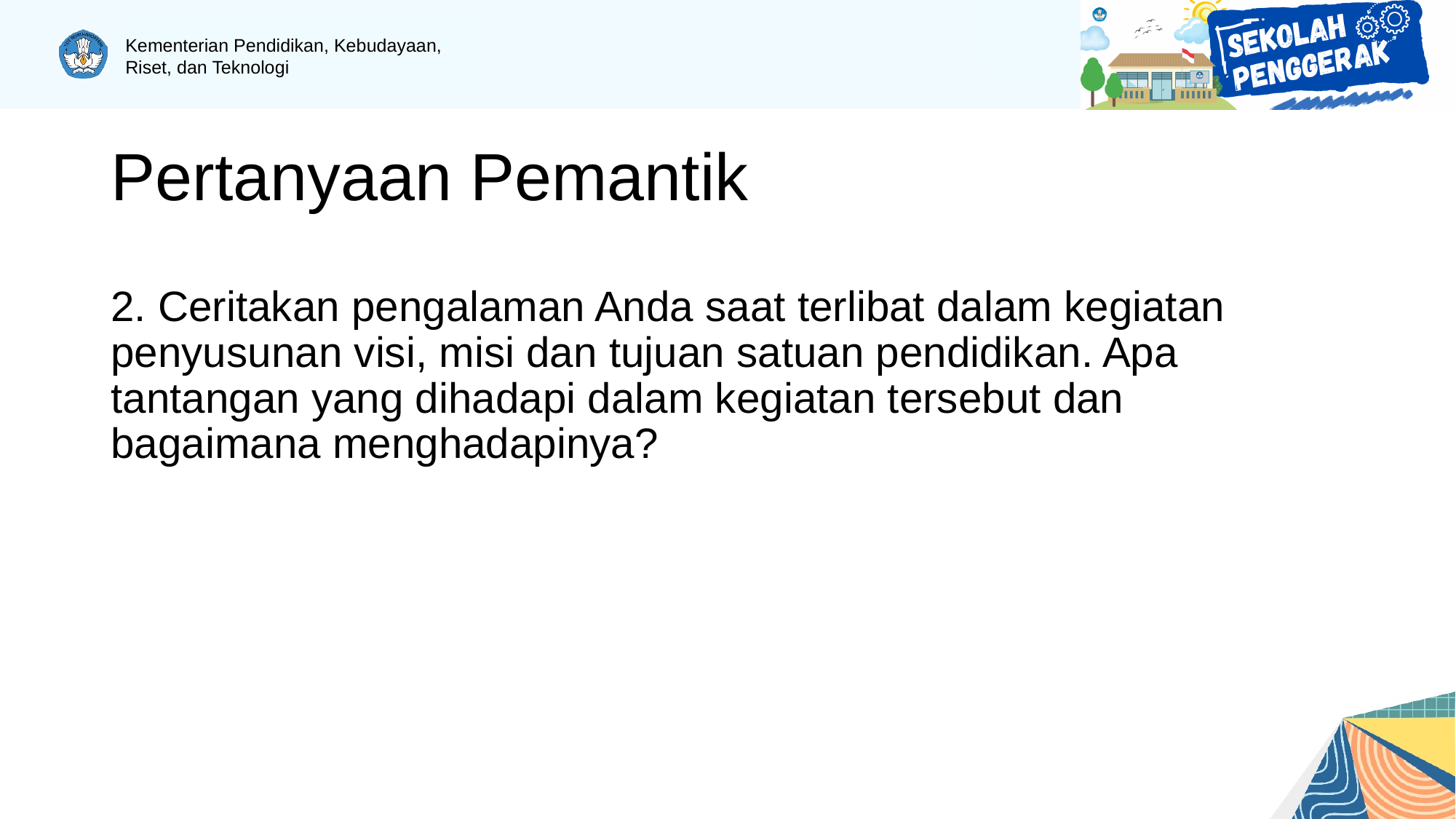

# Pertanyaan Pemantik
2. Ceritakan pengalaman Anda saat terlibat dalam kegiatan penyusunan visi, misi dan tujuan satuan pendidikan. Apa tantangan yang dihadapi dalam kegiatan tersebut dan bagaimana menghadapinya?